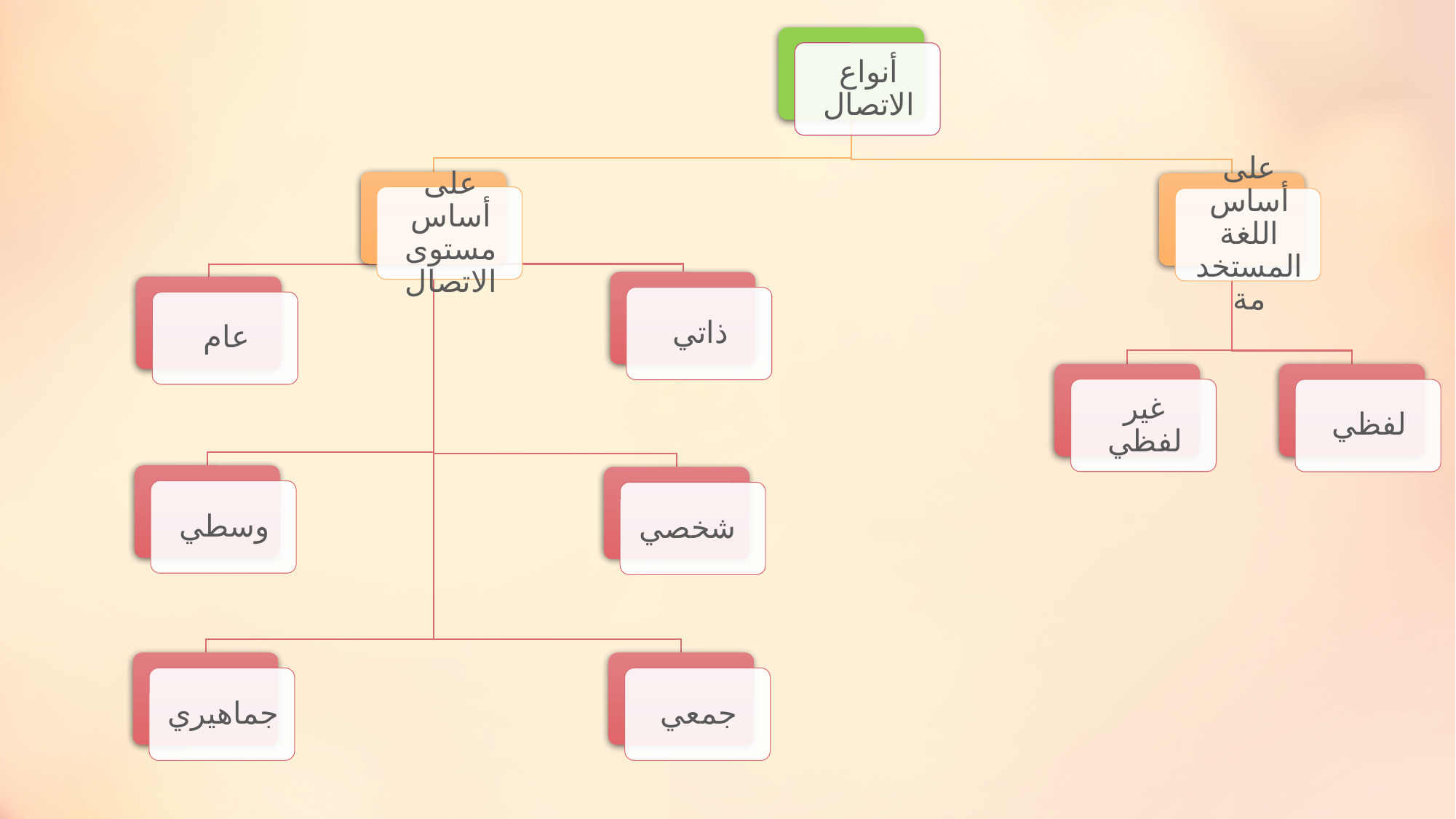

أنواع الاتصال
على أساس مستوى الاتصال
جماهيري
وسطي
عام
جمعي
شخصي
ذاتي
على أساس اللغة المستخدمة
غير لفظي
لفظي